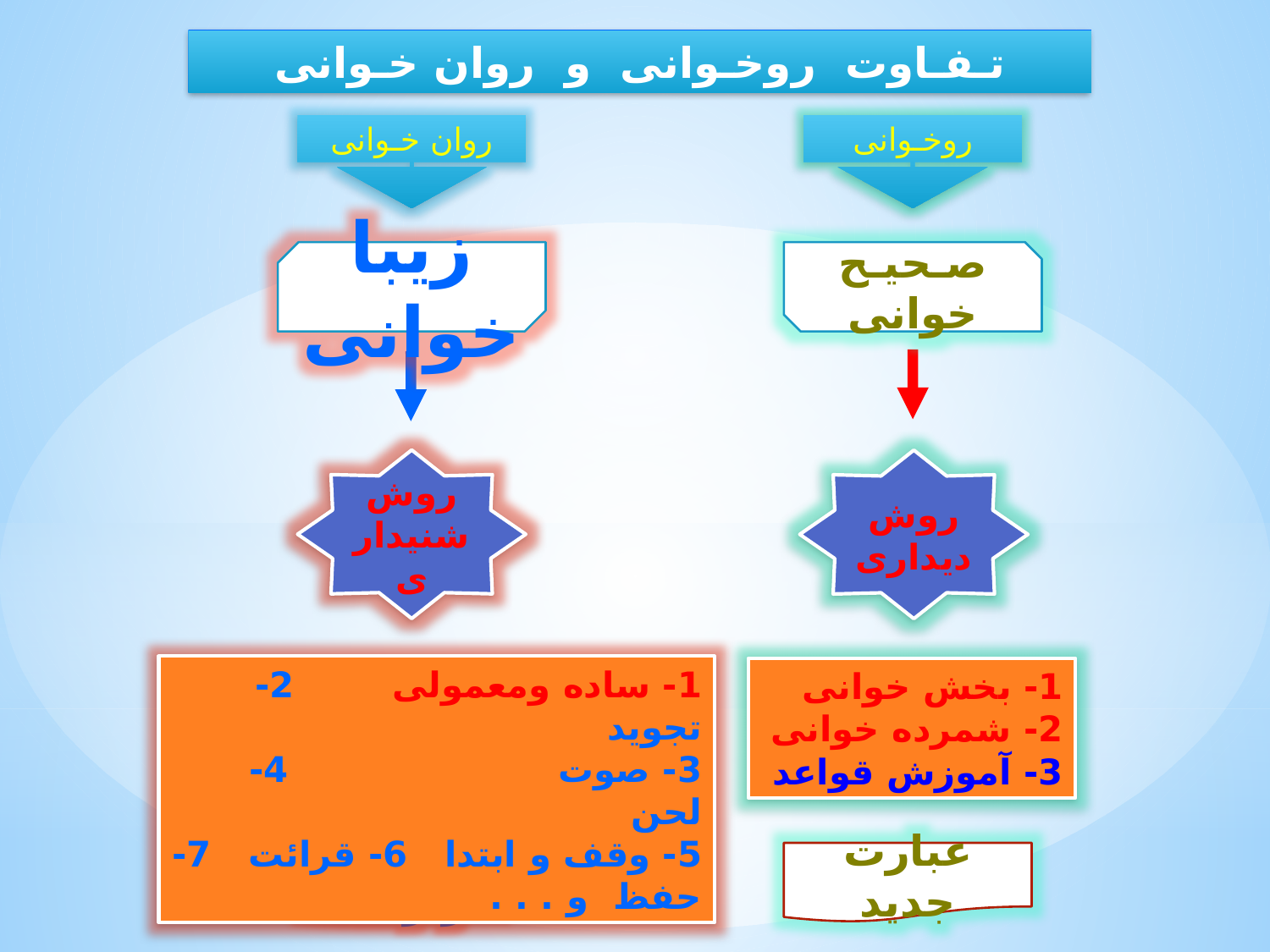

تـفـاوت  روخـوانی  و  روان خـوانی
روان خـوانی
روخـوانی
زيبا خوانی
صـحيـح خوانی

روش شنيداری
روش ديداری
1- ساده ومعمولی        2- تجويد
3- صوت                      4- لحن
5- وقف و ابتدا   6- قرائت   7- حفظ  و . . .
1- بخش خوانی
2- شمرده خوانی
3- آموزش قواعد
عبارت تکراری
عبارت جديد